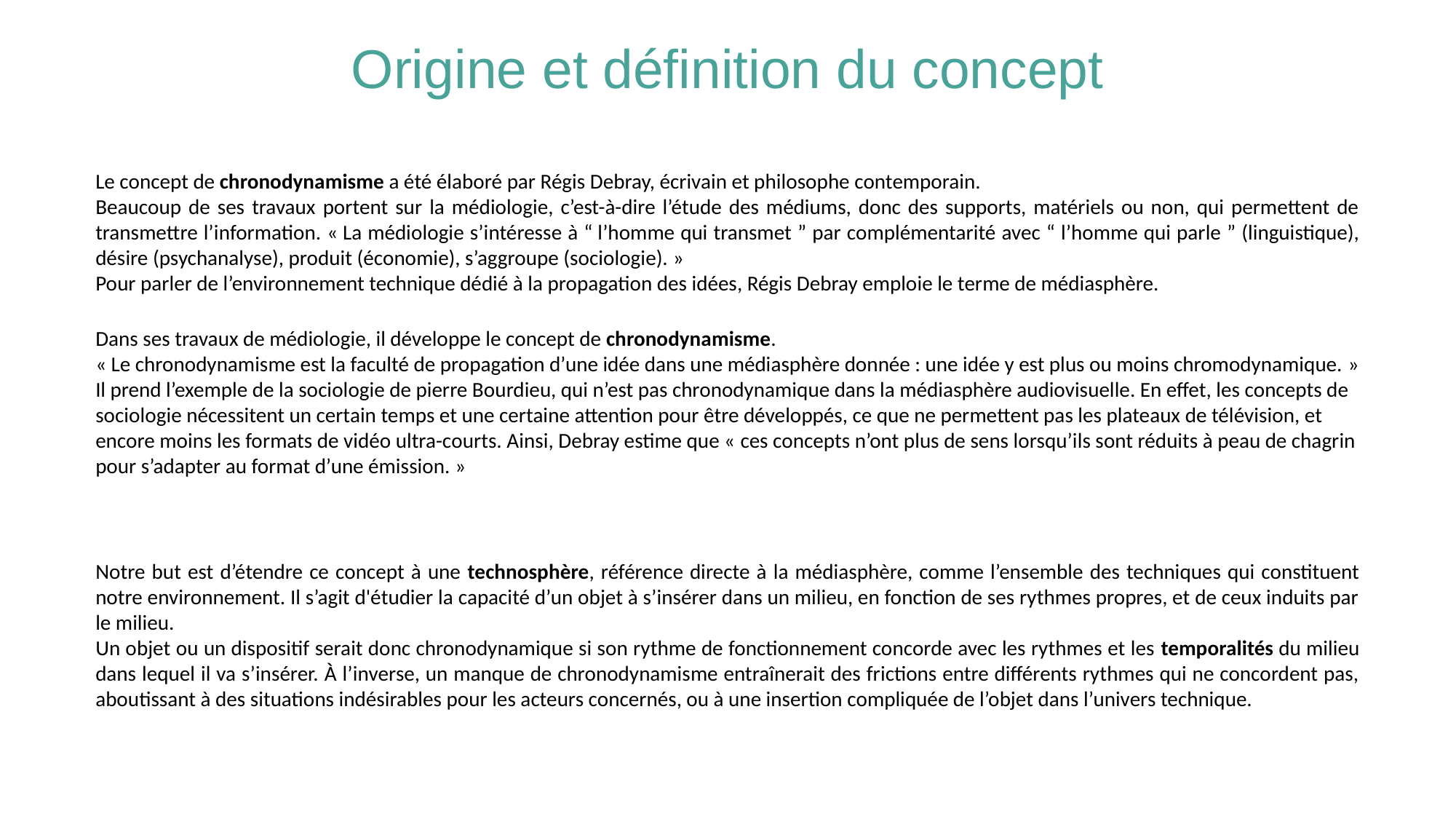

Origine et définition du concept
Le concept de chronodynamisme a été élaboré par Régis Debray, écrivain et philosophe contemporain.
Beaucoup de ses travaux portent sur la médiologie, c’est-à-dire l’étude des médiums, donc des supports, matériels ou non, qui permettent de transmettre l’information. « La médiologie s’intéresse à “ l’homme qui transmet ” par complémentarité avec “ l’homme qui parle ” (linguistique), désire (psychanalyse), produit (économie), s’aggroupe (sociologie). »
Pour parler de l’environnement technique dédié à la propagation des idées, Régis Debray emploie le terme de médiasphère.
Dans ses travaux de médiologie, il développe le concept de chronodynamisme.
« Le chronodynamisme est la faculté de propagation d’une idée dans une médiasphère donnée : une idée y est plus ou moins chromodynamique. »
Il prend l’exemple de la sociologie de pierre Bourdieu, qui n’est pas chronodynamique dans la médiasphère audiovisuelle. En effet, les concepts de sociologie nécessitent un certain temps et une certaine attention pour être développés, ce que ne permettent pas les plateaux de télévision, et encore moins les formats de vidéo ultra-courts. Ainsi, Debray estime que « ces concepts n’ont plus de sens lorsqu’ils sont réduits à peau de chagrin pour s’adapter au format d’une émission. »
Notre but est d’étendre ce concept à une technosphère, référence directe à la médiasphère, comme l’ensemble des techniques qui constituent notre environnement. Il s’agit d'étudier la capacité d’un objet à s’insérer dans un milieu, en fonction de ses rythmes propres, et de ceux induits par le milieu.
Un objet ou un dispositif serait donc chronodynamique si son rythme de fonctionnement concorde avec les rythmes et les temporalités du milieu dans lequel il va s’insérer. À l’inverse, un manque de chronodynamisme entraînerait des frictions entre différents rythmes qui ne concordent pas, aboutissant à des situations indésirables pour les acteurs concernés, ou à une insertion compliquée de l’objet dans l’univers technique.